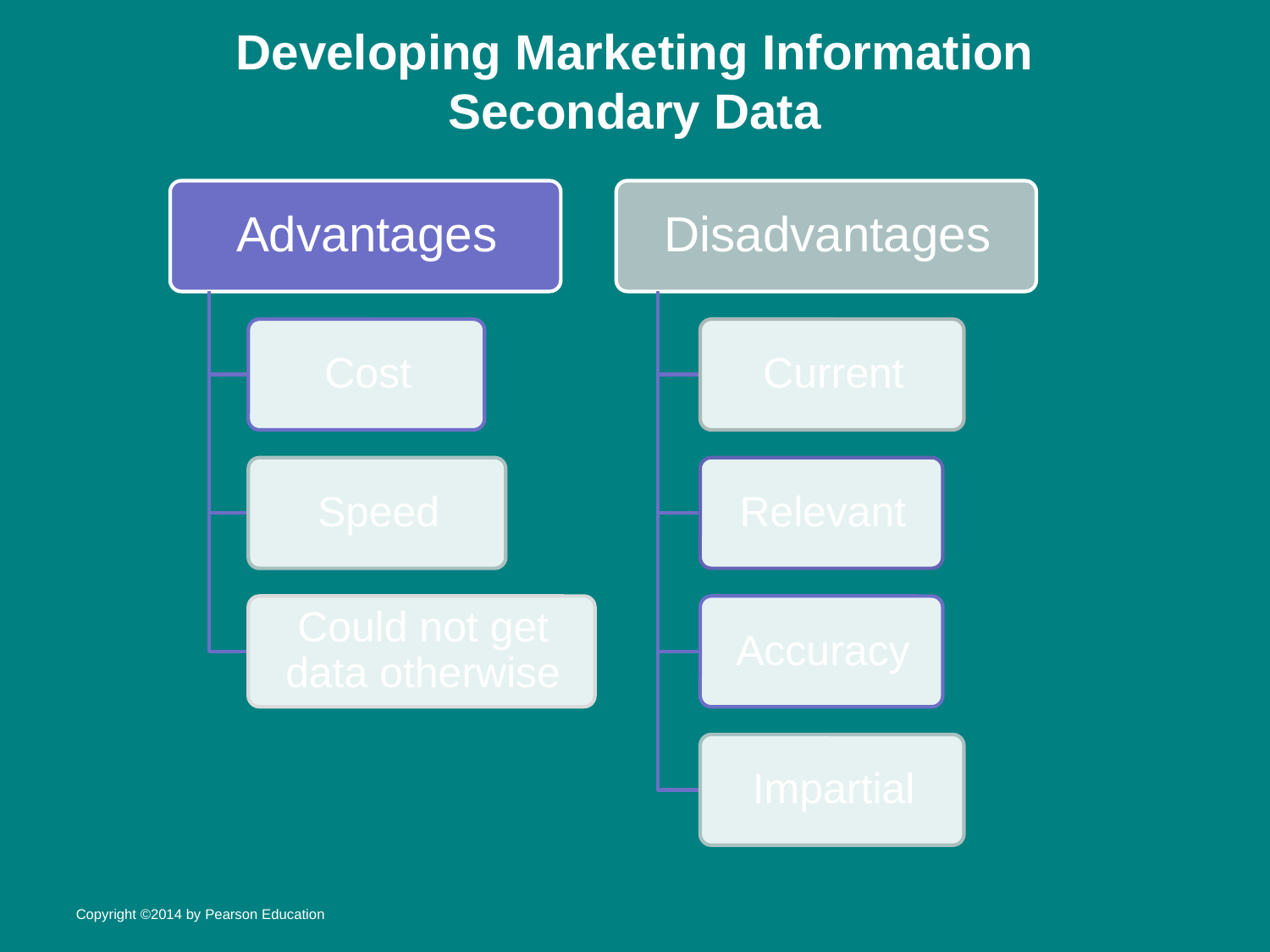

# Developing Marketing Information Secondary Data
Advantages
Cost
Speed
Could not get data otherwise
Disadvantages
Current
Relevant
Accuracy
Impartial

Copyright ©2014 by Pearson Education